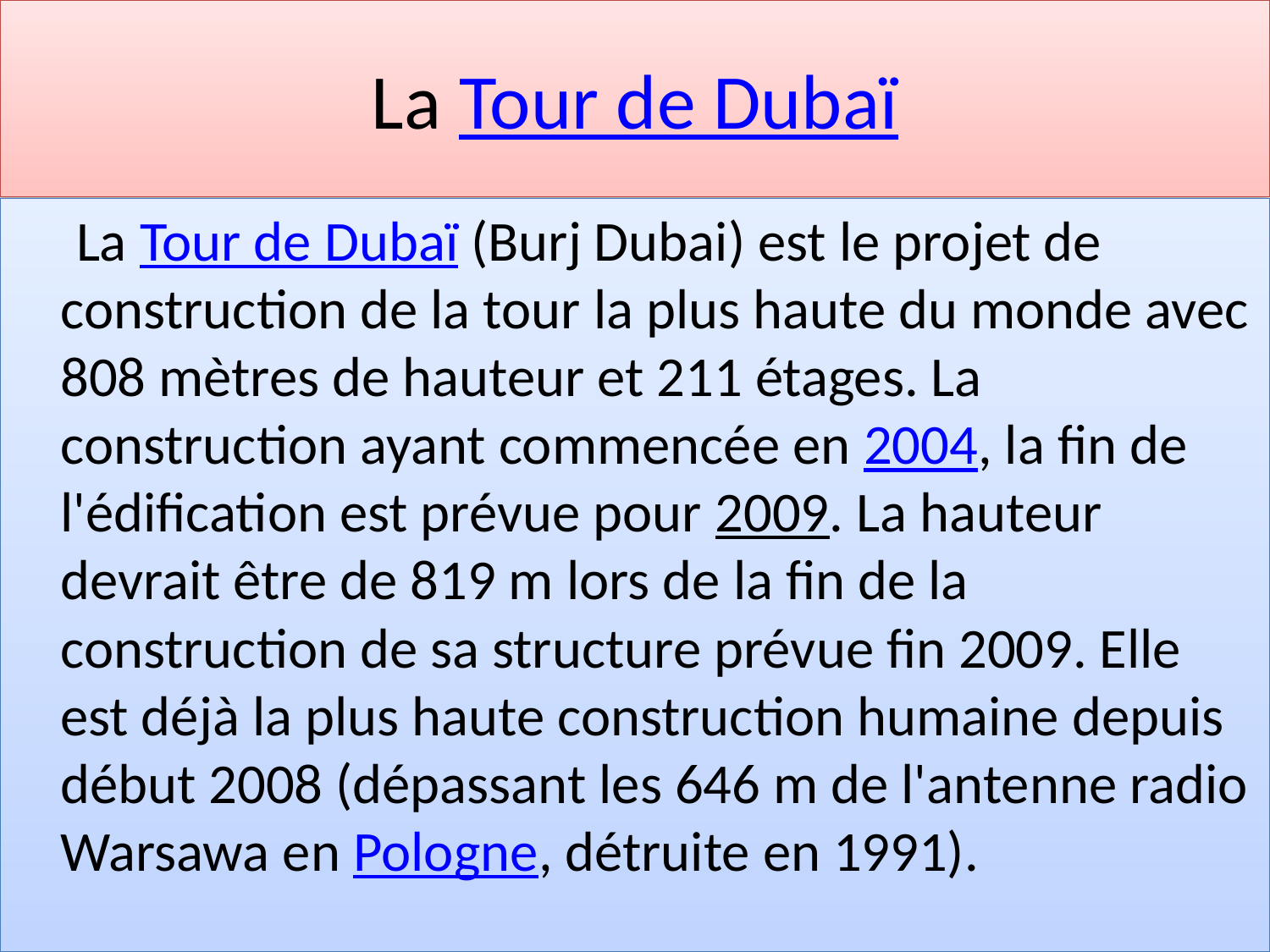

# La Tour de Dubaï
     La Tour de Dubaï (Burj Dubai) est le projet de construction de la tour la plus haute du monde avec 808 mètres de hauteur et 211 étages. La construction ayant commencée en 2004, la fin de l'édification est prévue pour 2009. La hauteur devrait être de 819 m lors de la fin de la construction de sa structure prévue fin 2009. Elle est déjà la plus haute construction humaine depuis début 2008 (dépassant les 646 m de l'antenne radio Warsawa en Pologne, détruite en 1991).